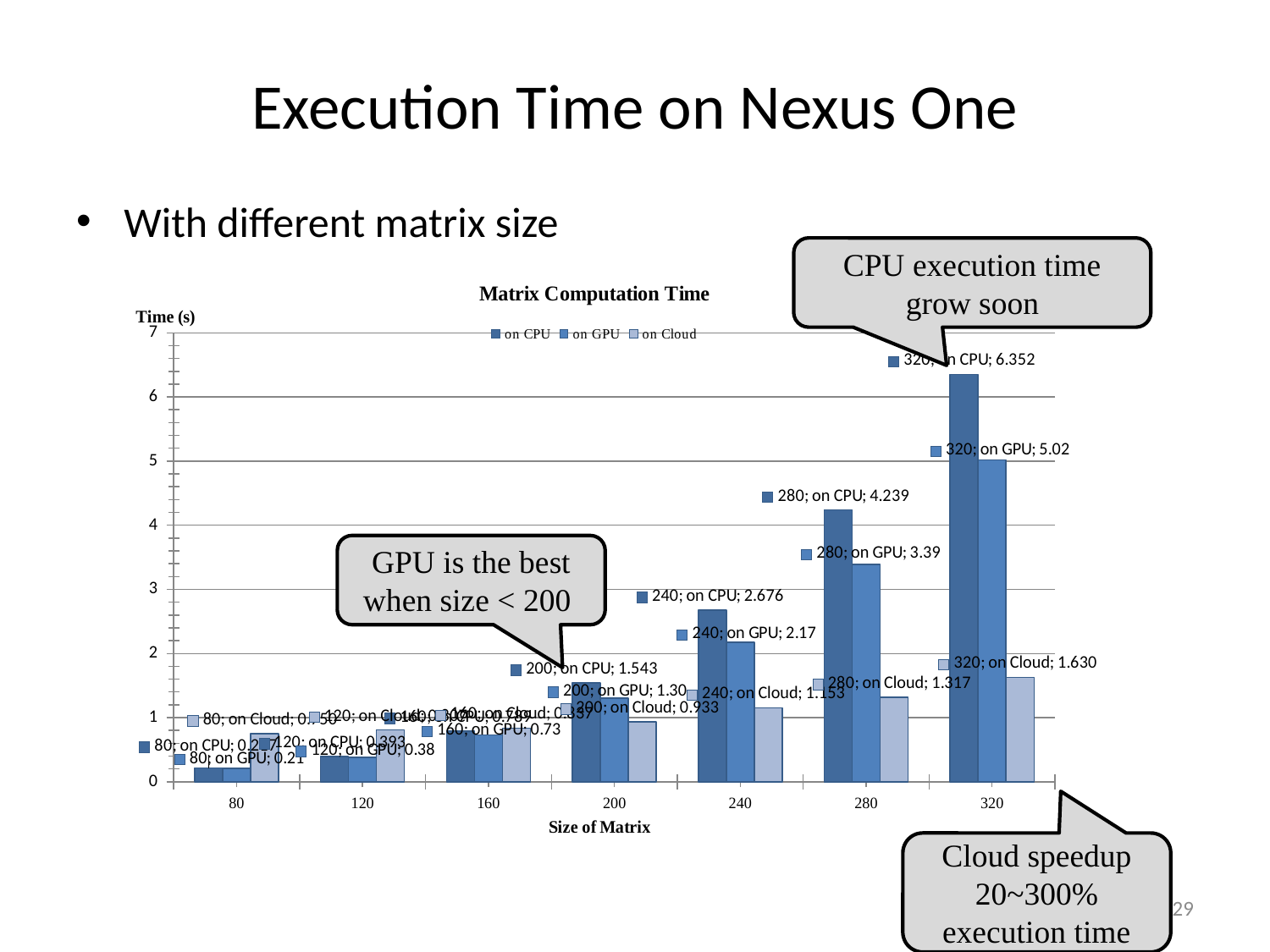

# Execution Time on Nexus One
With different matrix size
CPU execution time grow soon

### Chart: Matrix Computation Time

| Category |  |  |  |
|---|---|---|---|
| 80 | 0.2166638164063751 | 0.20880596153846168 | 0.7497868841146665 |
| 120 | 0.39336257812500036 | 0.3820894639423081 | 0.8068476393229167 |
| 160 | 0.788803109375 | 0.7287128269230773 | 0.8366811067708336 |
| 200 | 1.5427742343749993 | 1.3024057019230777 | 0.9327036562500006 |
| 240 | 2.6758614062499997 | 2.1747741346153844 | 1.1533325208333345 |
| 280 | 4.2389181875 | 3.38595346153846 | 1.31733346875 |
| 320 | 6.3520699999999986 | 5.018226076923077 | 1.6295257656250002 |
GPU is the best when size < 200
Cloud speedup 20~300% execution time
29